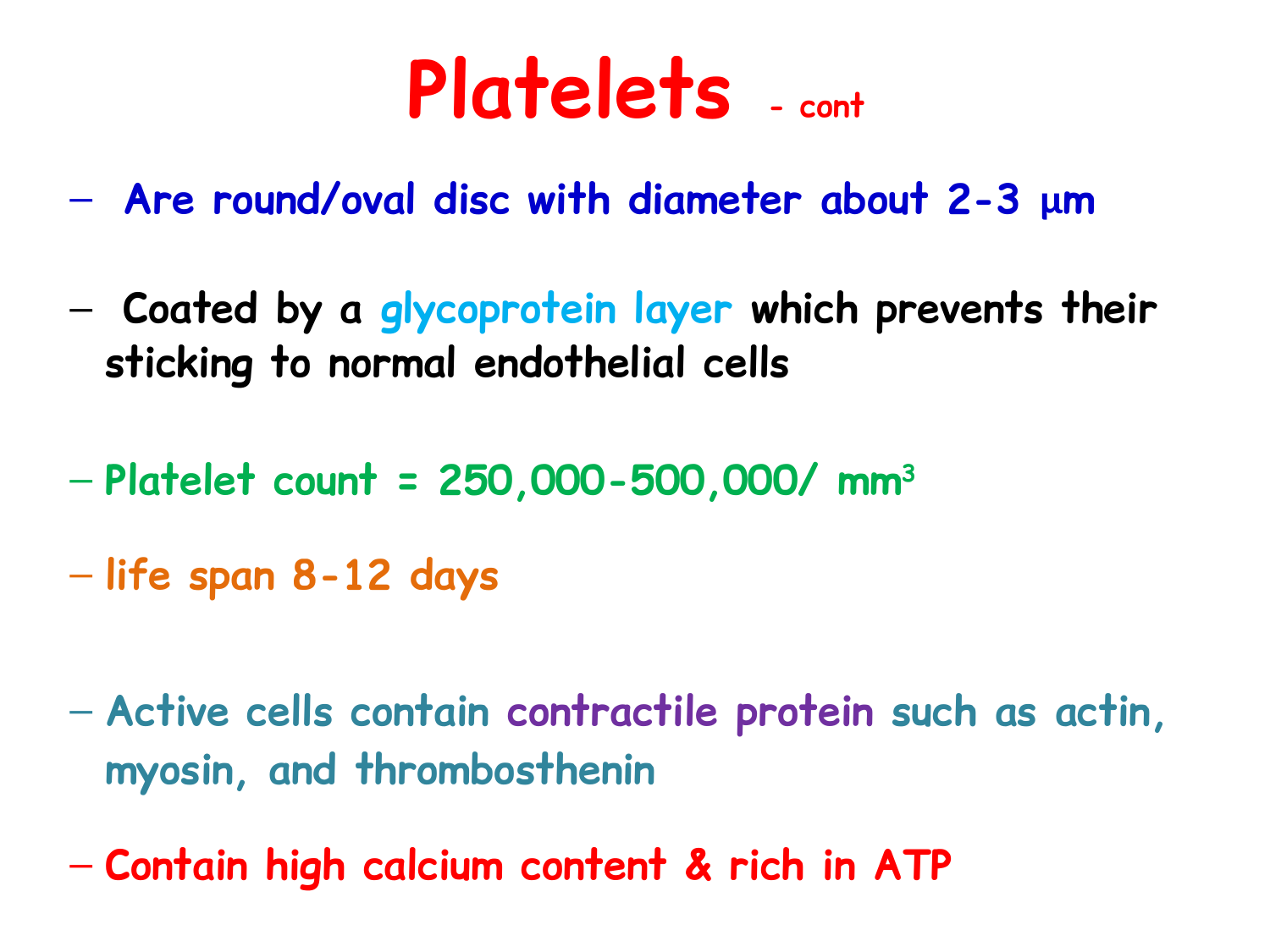

# Platelets - cont
 Are round/oval disc with diameter about 2-3 µm

 Coated by a glycoprotein layer which prevents their sticking to normal endothelial cells

Platelet count = 250,000-500,000/ mm3

life span 8-12 days

Active cells contain contractile protein such as actin, myosin, and thrombosthenin

Contain high calcium content & rich in ATP